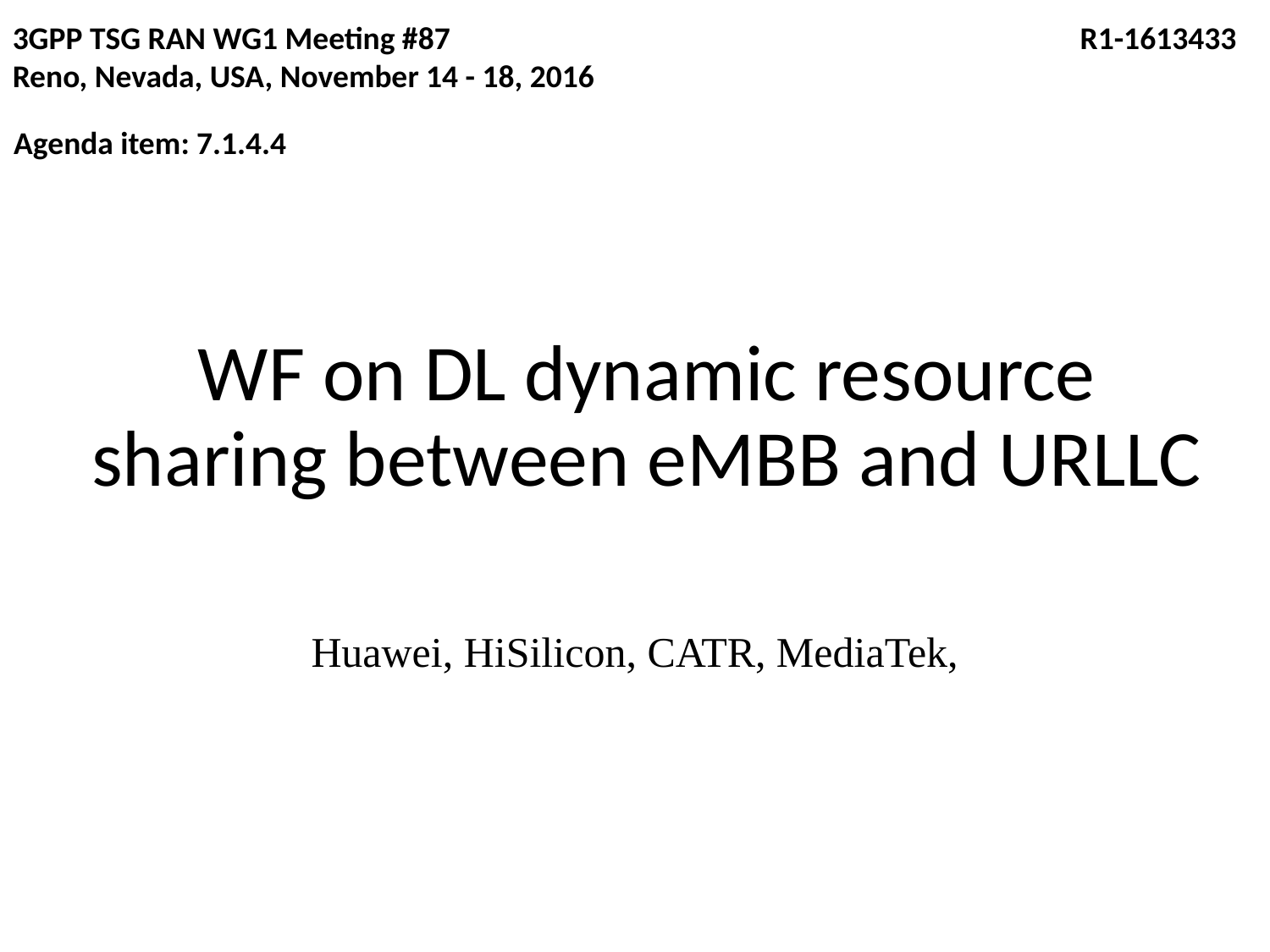

3GPP TSG RAN WG1 Meeting #87	                                                                              R1-1613433
Reno, Nevada, USA, November 14 - 18, 2016
Agenda item: 7.1.4.4
# WF on DL dynamic resource sharing between eMBB and URLLC
Huawei, HiSilicon, CATR, MediaTek,